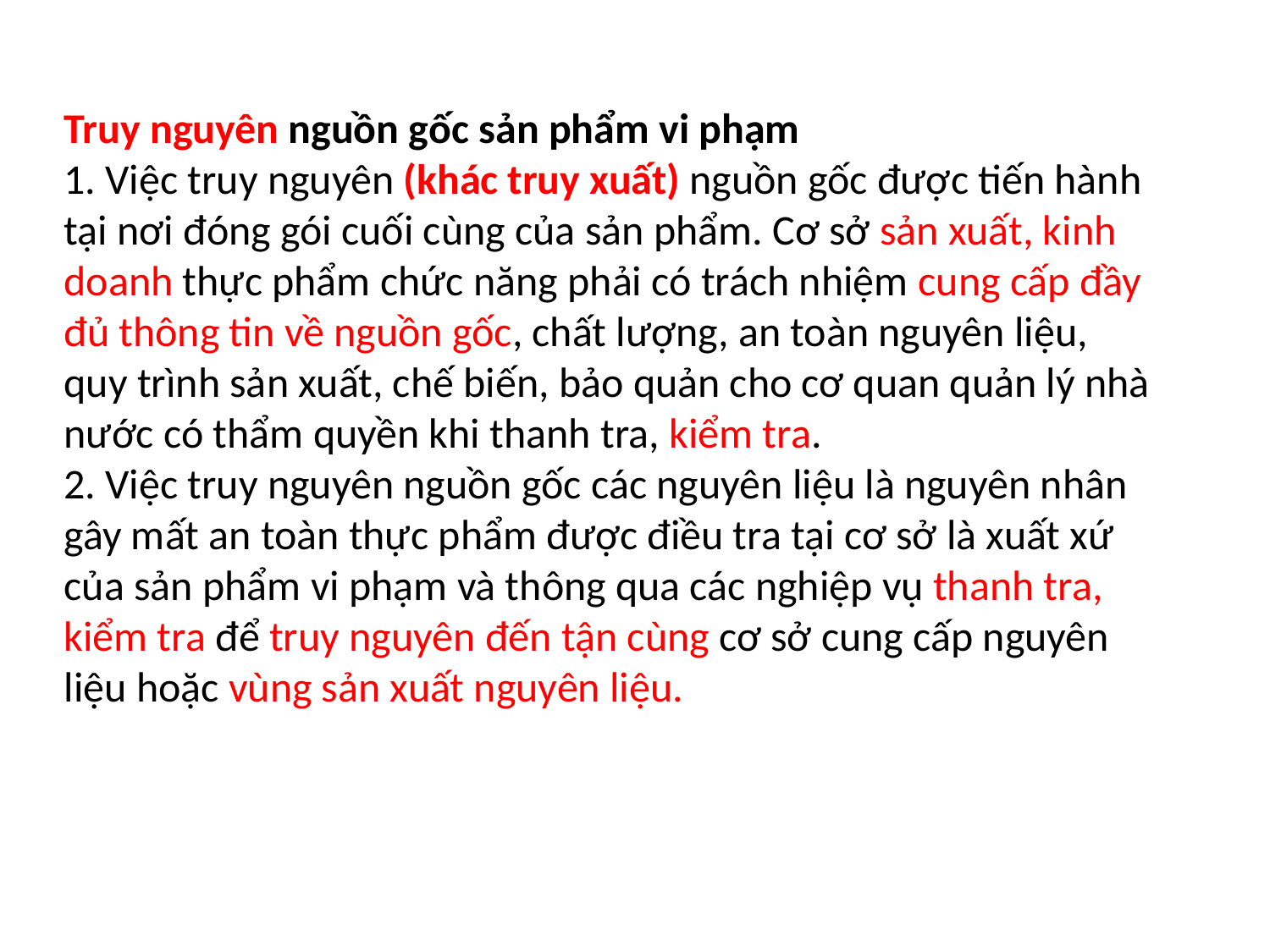

Truy nguyên nguồn gốc sản phẩm vi phạm
1. Việc truy nguyên (khác truy xuất) nguồn gốc được tiến hành tại nơi đóng gói cuối cùng của sản phẩm. Cơ sở sản xuất, kinh doanh thực phẩm chức năng phải có trách nhiệm cung cấp đầy đủ thông tin về nguồn gốc, chất lượng, an toàn nguyên liệu, quy trình sản xuất, chế biến, bảo quản cho cơ quan quản lý nhà nước có thẩm quyền khi thanh tra, kiểm tra.
2. Việc truy nguyên nguồn gốc các nguyên liệu là nguyên nhân gây mất an toàn thực phẩm được điều tra tại cơ sở là xuất xứ của sản phẩm vi phạm và thông qua các nghiệp vụ thanh tra, kiểm tra để truy nguyên đến tận cùng cơ sở cung cấp nguyên liệu hoặc vùng sản xuất nguyên liệu.